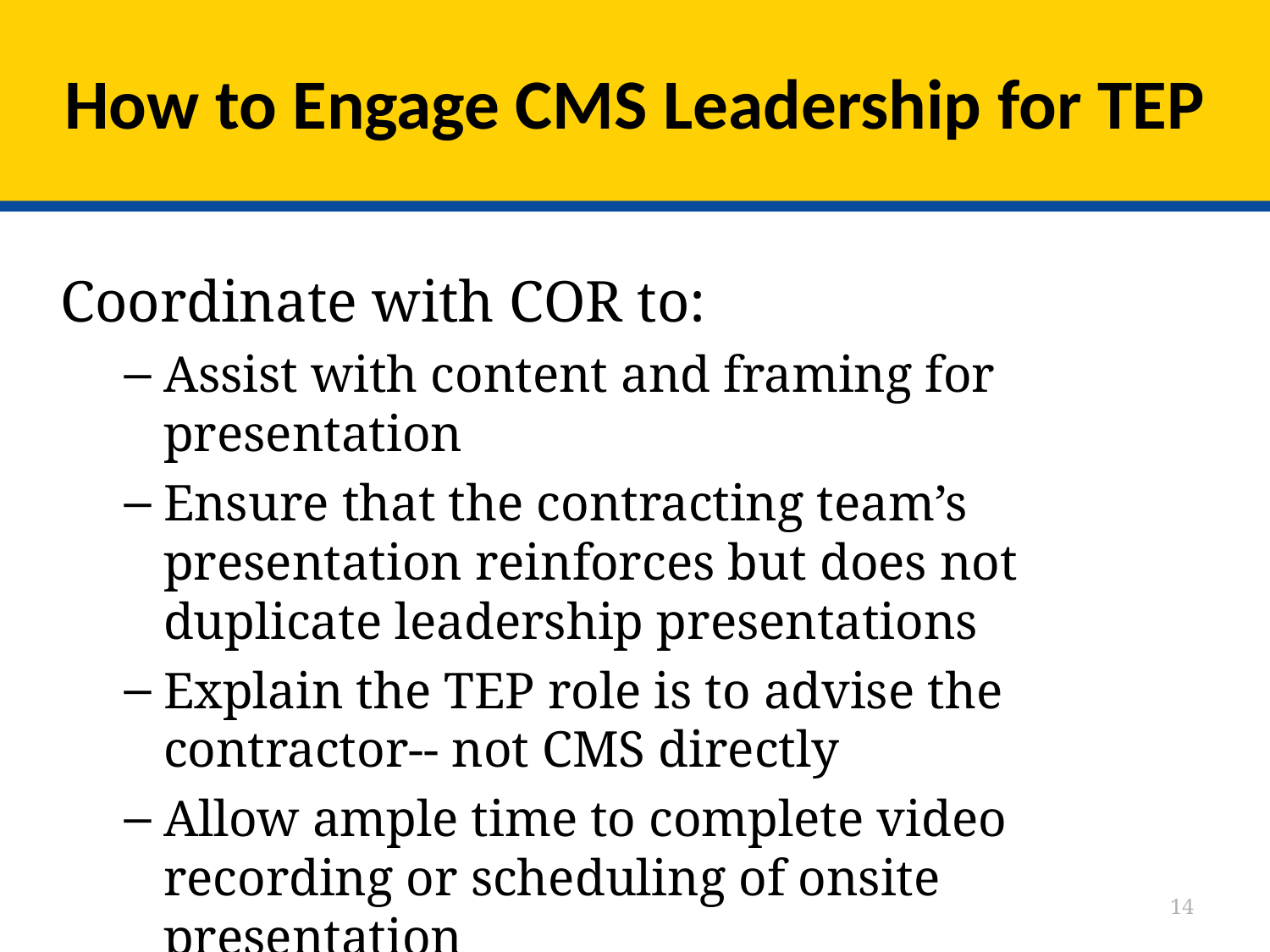

# How to Engage CMS Leadership for TEP
Coordinate with COR to:
Assist with content and framing for presentation
Ensure that the contracting team’s presentation reinforces but does not duplicate leadership presentations
Explain the TEP role is to advise the contractor-- not CMS directly
Allow ample time to complete video recording or scheduling of onsite presentation

14